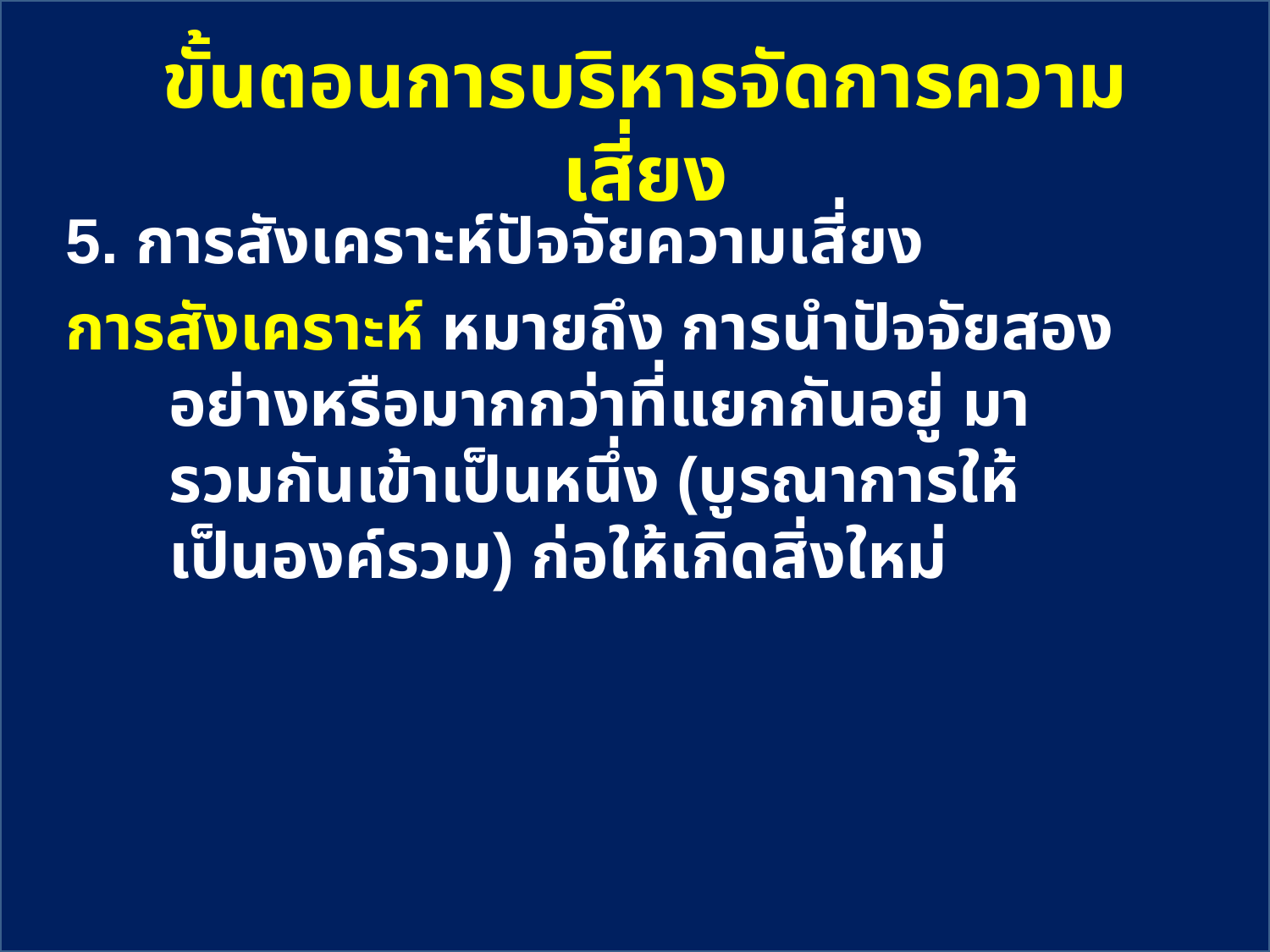

# ขั้นตอนการบริหารจัดการความเสี่ยง
5. การสังเคราะห์ปัจจัยความเสี่ยง
การสังเคราะห์ หมายถึง การนำปัจจัยสองอย่างหรือมากกว่าที่แยกกันอยู่ มารวมกันเข้าเป็นหนึ่ง (บูรณาการให้เป็นองค์รวม) ก่อให้เกิดสิ่งใหม่